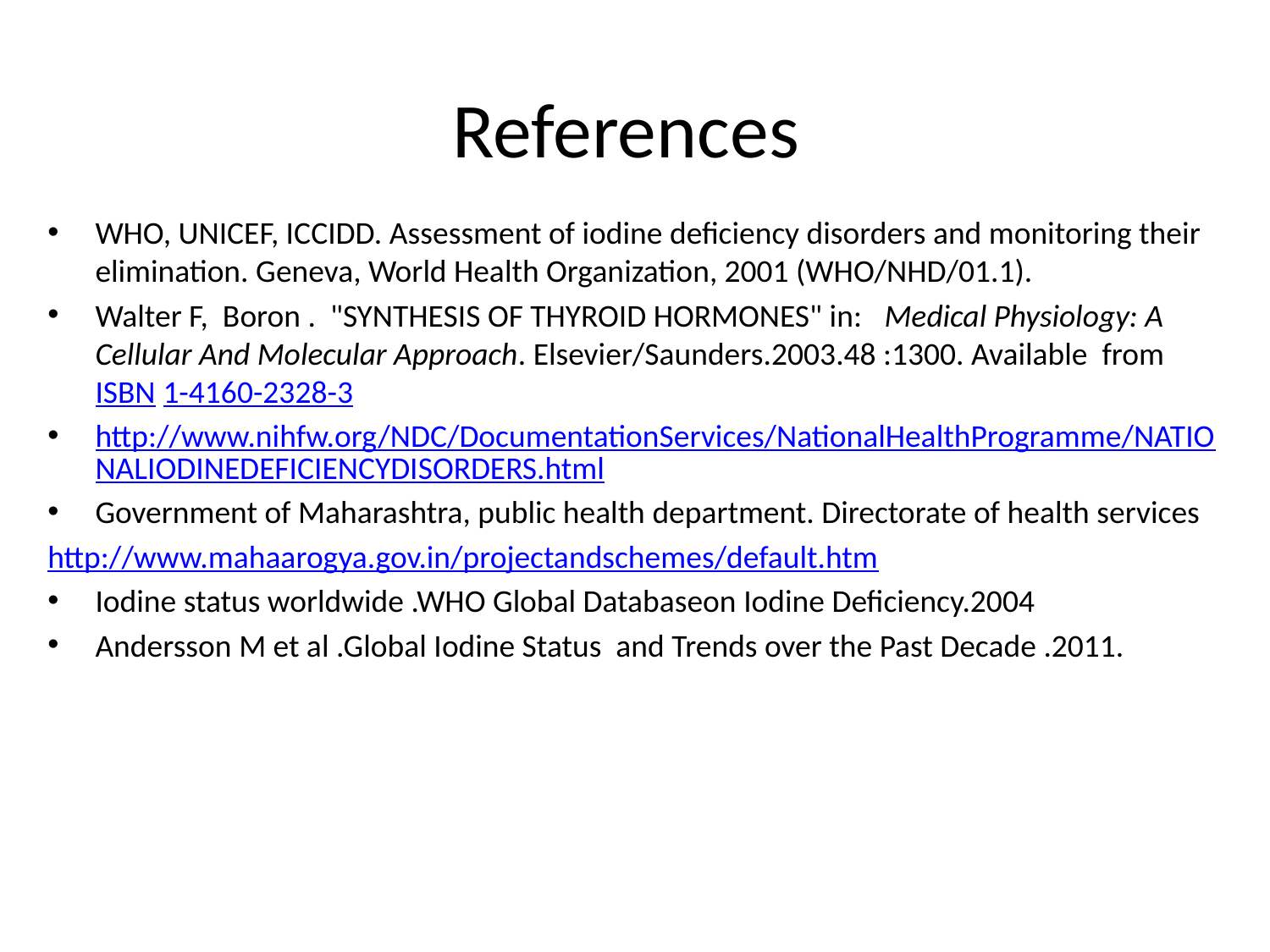

# References
WHO, UNICEF, ICCIDD. Assessment of iodine deficiency disorders and monitoring their elimination. Geneva, World Health Organization, 2001 (WHO/NHD/01.1).
Walter F,  Boron .  "SYNTHESIS OF THYROID HORMONES" in:   Medical Physiology: A Cellular And Molecular Approach. Elsevier/Saunders.2003.48 :1300. Available  from ISBN 1-4160-2328-3
http://www.nihfw.org/NDC/DocumentationServices/NationalHealthProgramme/NATIONALIODINEDEFICIENCYDISORDERS.html
Government of Maharashtra, public health department. Directorate of health services
http://www.mahaarogya.gov.in/projectandschemes/default.htm
Iodine status worldwide .WHO Global Databaseon Iodine Deficiency.2004
Andersson M et al .Global Iodine Status  and Trends over the Past Decade .2011.